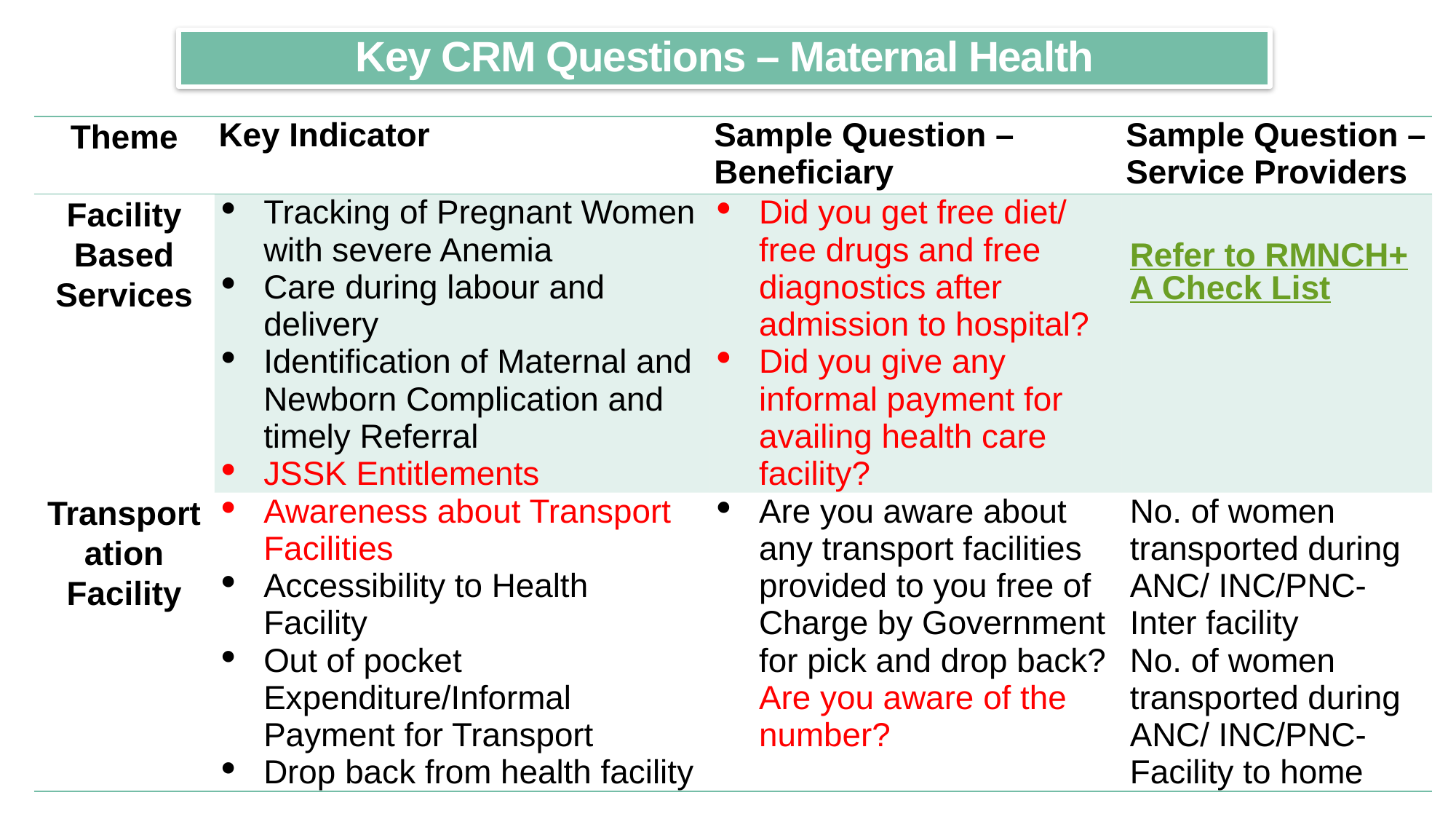

Key CRM Questions – Maternal Health
| Theme | Key Indicator | Sample Question –Beneficiary | Sample Question –Service Providers |
| --- | --- | --- | --- |
| Facility Based Services | Tracking of Pregnant Women with severe Anemia Care during labour and delivery Identification of Maternal and Newborn Complication and timely Referral JSSK Entitlements | Did you get free diet/ free drugs and free diagnostics after admission to hospital? Did you give any informal payment for availing health care facility? | Refer to RMNCH+A Check List |
| Transportation Facility | Awareness about Transport Facilities Accessibility to Health Facility Out of pocket Expenditure/Informal Payment for Transport Drop back from health facility | Are you aware about any transport facilities provided to you free of Charge by Government for pick and drop back? Are you aware of the number? | No. of women transported during ANC/ INC/PNC- Inter facility No. of women transported during ANC/ INC/PNC- Facility to home |